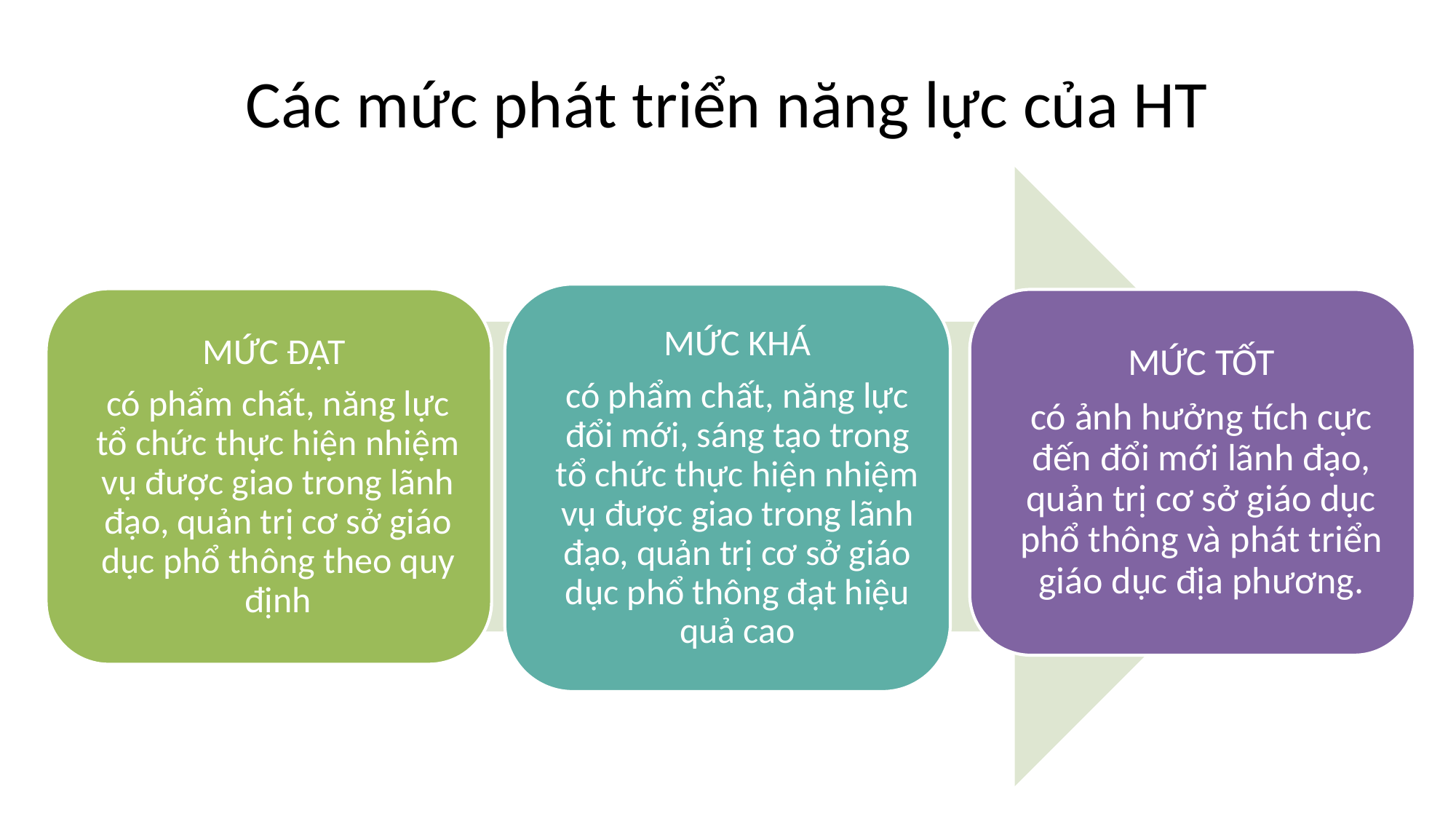

# Các mức phát triển năng lực của HT
MỨC ĐẠT
có phẩm chất, năng lực tổ chức thực hiện nhiệm vụ được giao trong lãnh đạo, quản trị cơ sở giáo dục phổ thông theo quy định
MỨC KHÁ
có phẩm chất, năng lực đổi mới, sáng tạo trong tổ chức thực hiện nhiệm vụ được giao trong lãnh đạo, quản trị cơ sở giáo dục phổ thông đạt hiệu quả cao
MỨC TỐT
có ảnh hưởng tích cực đến đổi mới lãnh đạo, quản trị cơ sở giáo dục phổ thông và phát triển giáo dục địa phương.